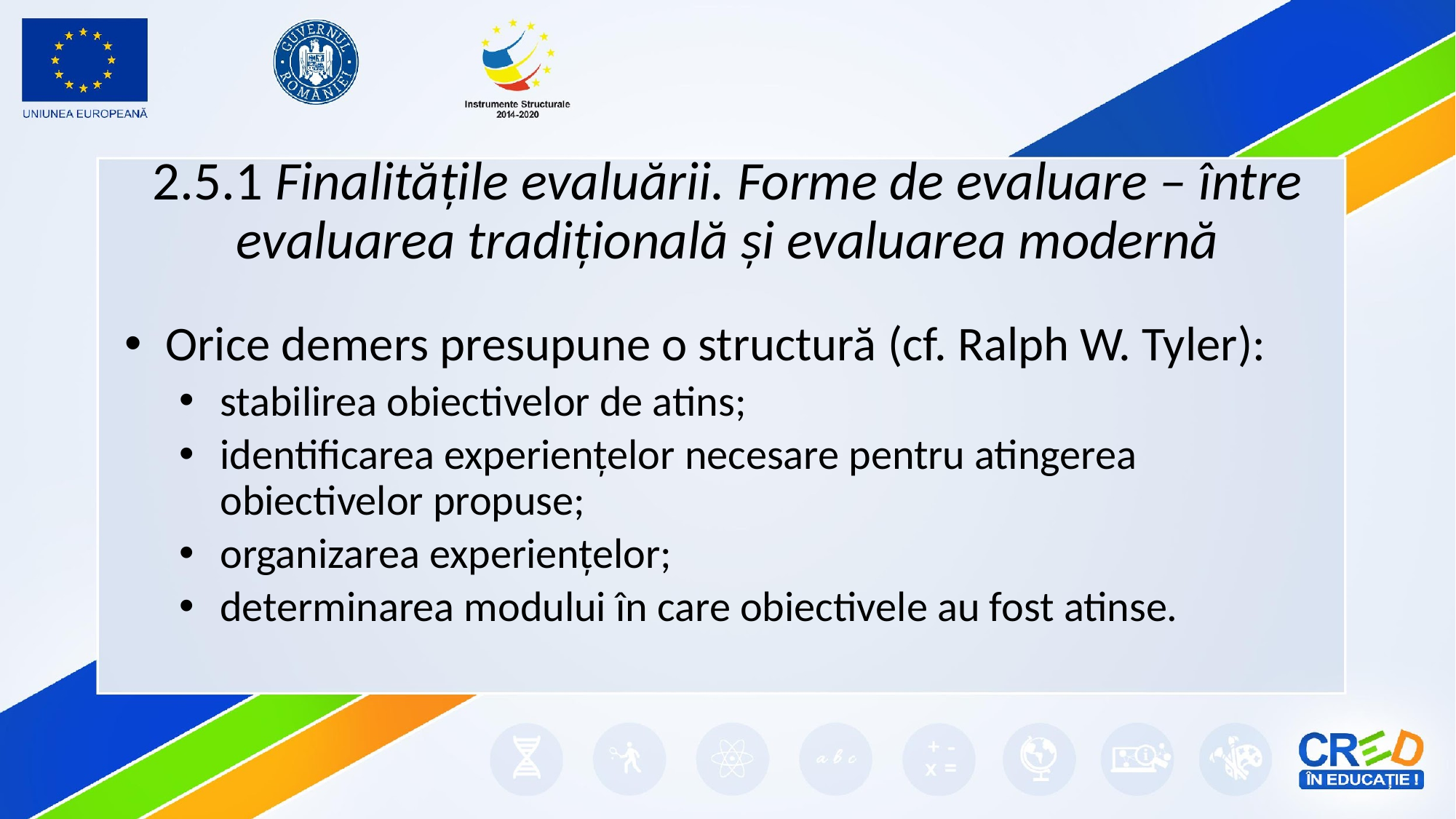

# 2.5.1 Finalitățile evaluării. Forme de evaluare – între evaluarea tradițională și evaluarea modernă
Orice demers presupune o structură (cf. Ralph W. Tyler):
stabilirea obiectivelor de atins;
identificarea experiențelor necesare pentru atingerea obiectivelor propuse;
organizarea experiențelor;
determinarea modului în care obiectivele au fost atinse.